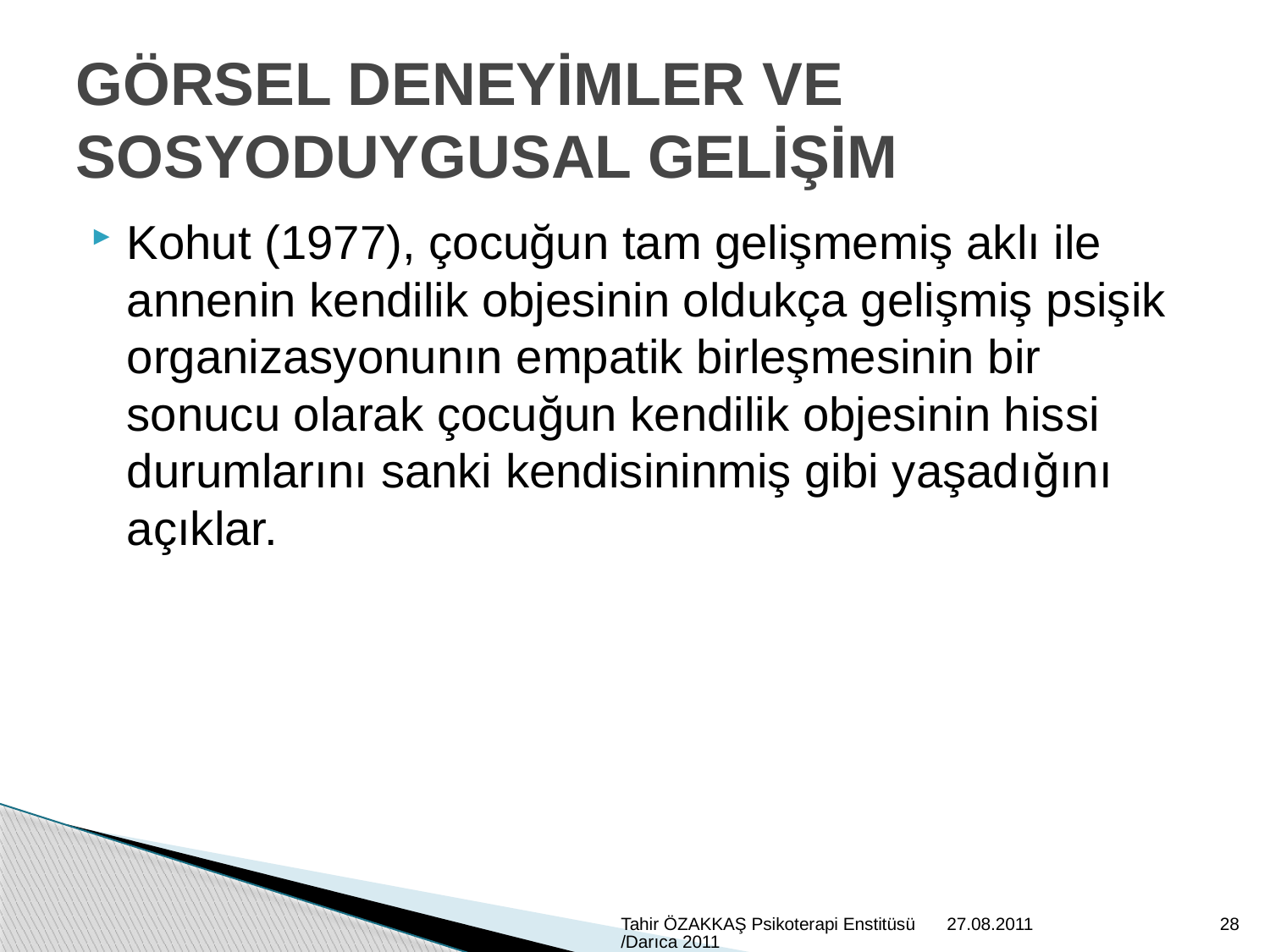

# GÖRSEL DENEYİMLER VE SOSYODUYGUSAL GELİŞİM
Kohut (1977), çocuğun tam gelişmemiş aklı ile annenin kendilik objesinin oldukça gelişmiş psişik organizasyonunın empatik birleşmesinin bir sonucu olarak çocuğun kendilik objesinin hissi durumlarını sanki kendisininmiş gibi yaşadığını açıklar.

Tahir ÖZAKKAŞ Psikoterapi Enstitüsü /Darıca 2011
27.08.2011
28